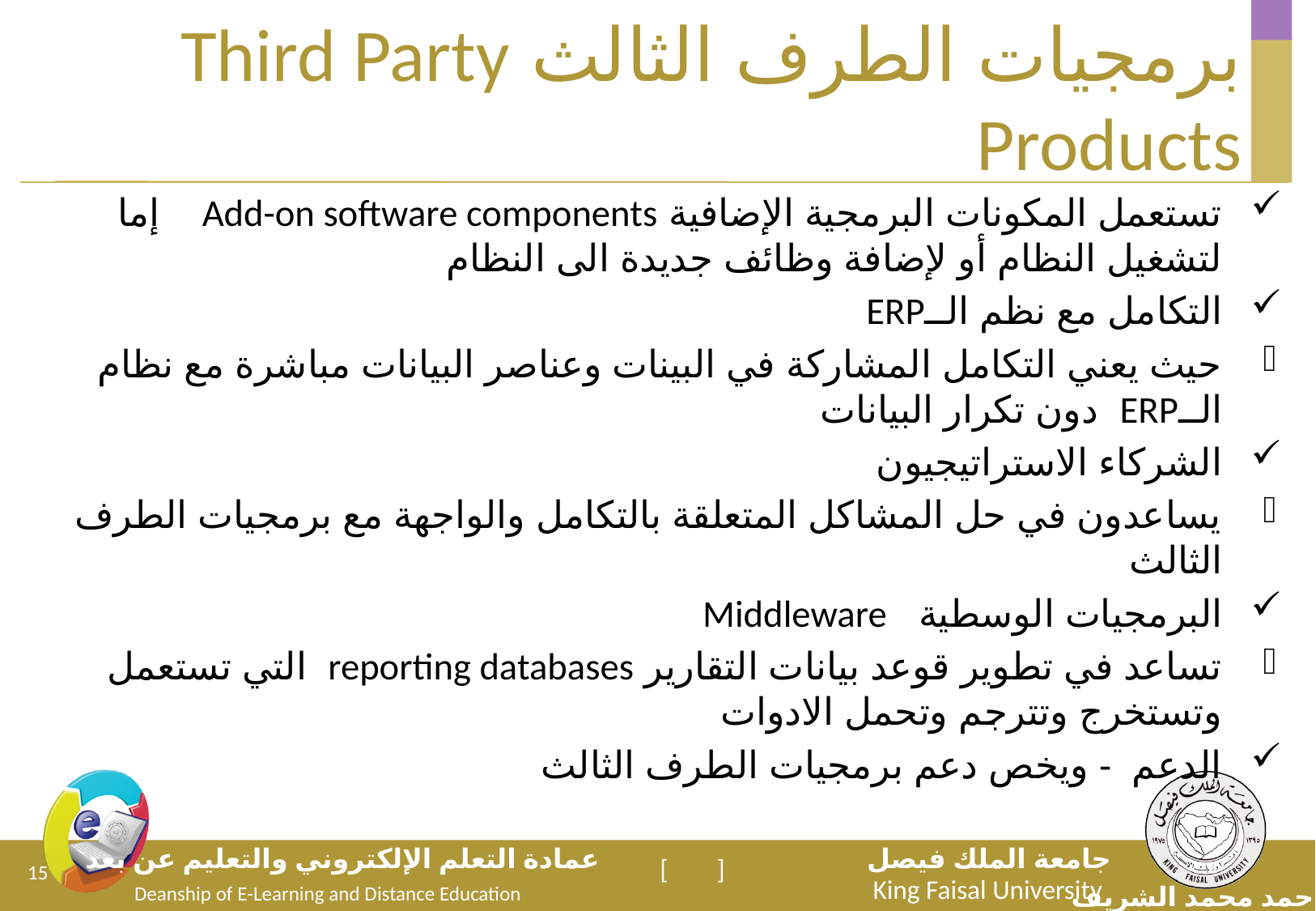

برمجيات الطرف الثالث Third Party Products
تستعمل المكونات البرمجية الإضافية Add-on software components    إما لتشغيل النظام أو لإضافة وظائف جديدة الى النظام
التكامل مع نظم الــERP
حيث يعني التكامل المشاركة في البينات وعناصر البيانات مباشرة مع نظام الــERP  دون تكرار البيانات
الشركاء الاستراتيجيون
يساعدون في حل المشاكل المتعلقة بالتكامل والواجهة مع برمجيات الطرف الثالث
البرمجيات الوسطية   Middleware
تساعد في تطوير قوعد بيانات التقارير reporting databases  التي تستعمل وتستخرج وتترجم وتحمل الادوات
الدعم  - ويخص دعم برمجيات الطرف الثالث
15